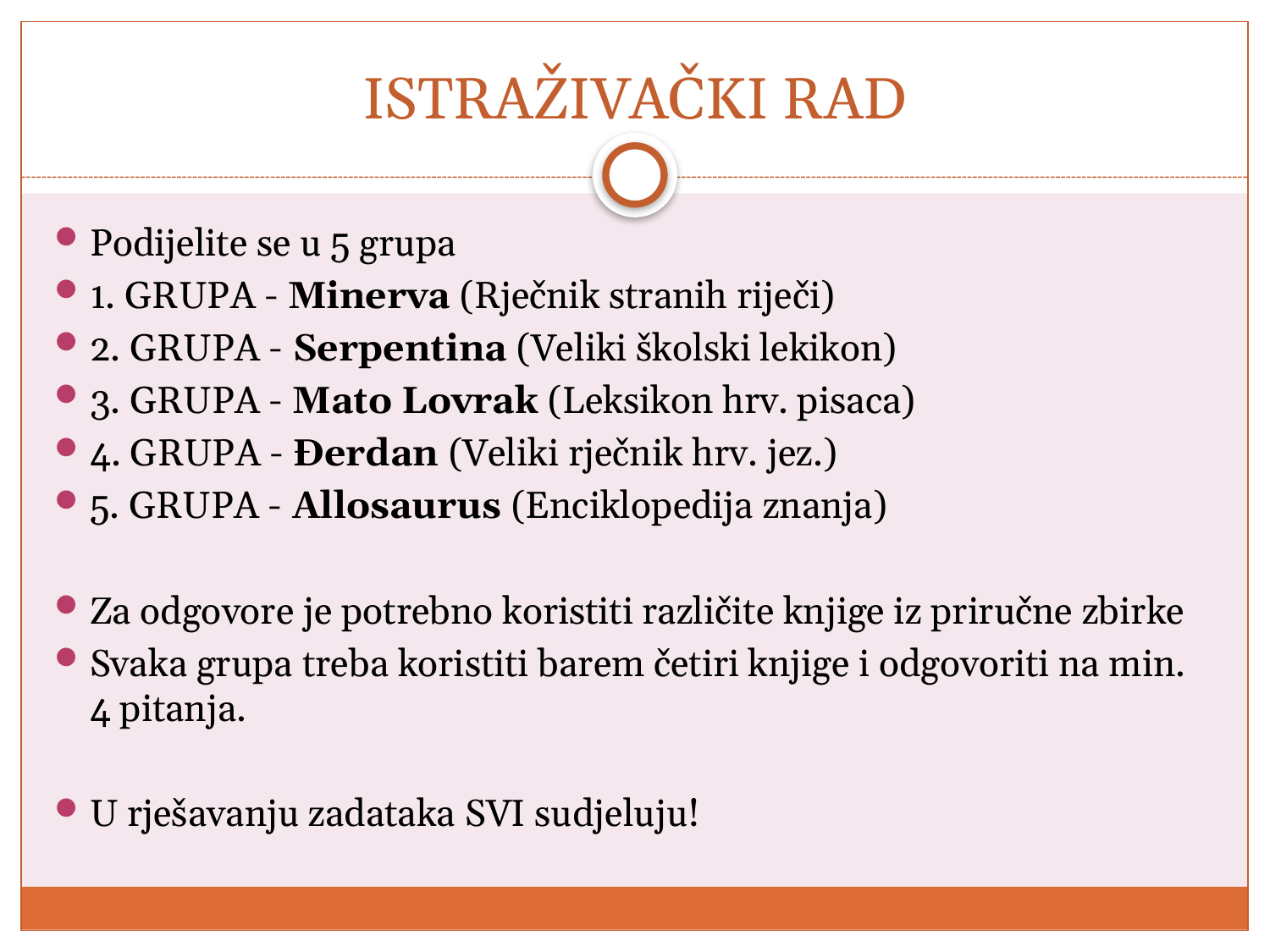

# ISTRAŽIVAČKI RAD
Podijelite se u 5 grupa
1. GRUPA - Minerva (Rječnik stranih riječi)
2. GRUPA - Serpentina (Veliki školski lekikon)
3. GRUPA - Mato Lovrak (Leksikon hrv. pisaca)
4. GRUPA - Đerdan (Veliki rječnik hrv. jez.)
5. GRUPA - Allosaurus (Enciklopedija znanja)

Za odgovore je potrebno koristiti različite knjige iz priručne zbirke
Svaka grupa treba koristiti barem četiri knjige i odgovoriti na min. 4 pitanja.

U rješavanju zadataka SVI sudjeluju!